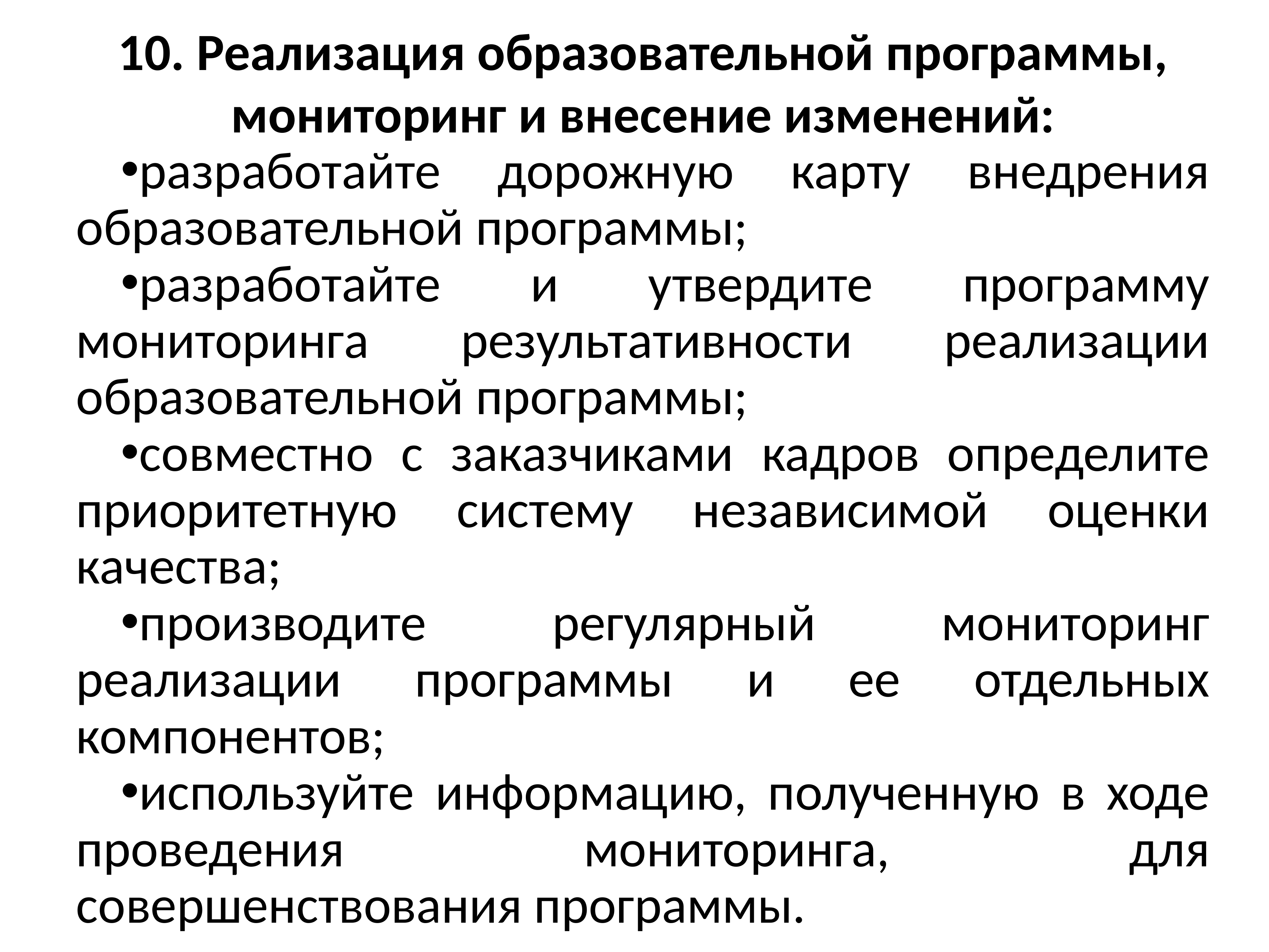

10. Реализация образовательной программы, мониторинг и внесение изменений:
разработайте дорожную карту внедрения образовательной программы;
разработайте и утвердите программу мониторинга результативности реализации образовательной программы;
совместно с заказчиками кадров определите приоритетную систему независимой оценки качества;
производите регулярный мониторинг реализации программы и ее отдельных компонентов;
используйте информацию, полученную в ходе проведения мониторинга, для совершенствования программы.